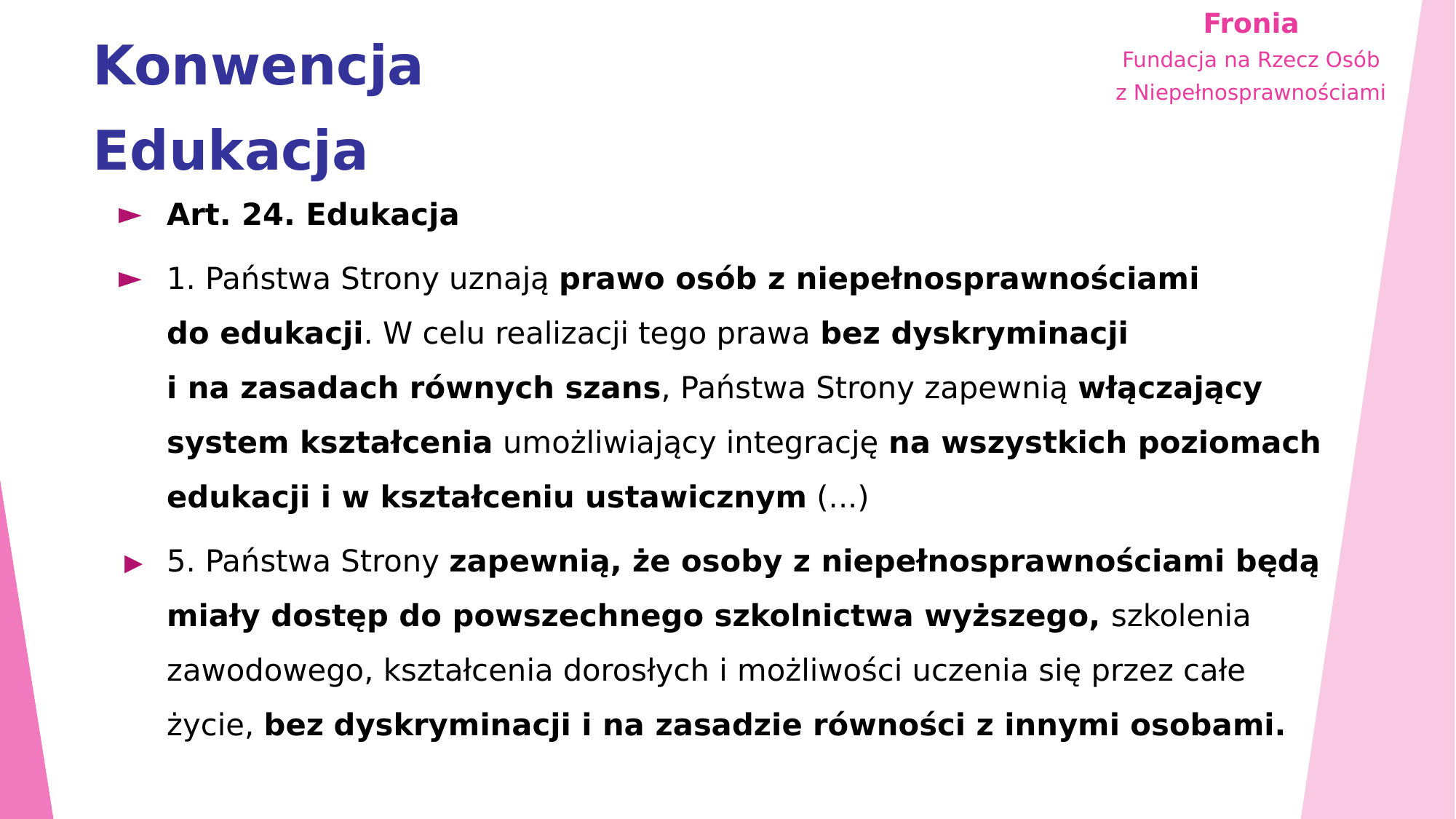

# Konwencja Edukacja
Art. 24. Edukacja
1. Państwa Strony uznają prawo osób z niepełnosprawnościami do edukacji. W celu realizacji tego prawa bez dyskryminacji i na zasadach równych szans, Państwa Strony zapewnią włączający system kształcenia umożliwiający integrację na wszystkich poziomach edukacji i w kształceniu ustawicznym (...)
5. Państwa Strony zapewnią, że osoby z niepełnosprawnościami będą miały dostęp do powszechnego szkolnictwa wyższego, szkolenia zawodowego, kształcenia dorosłych i możliwości uczenia się przez całe życie, bez dyskryminacji i na zasadzie równości z innymi osobami.